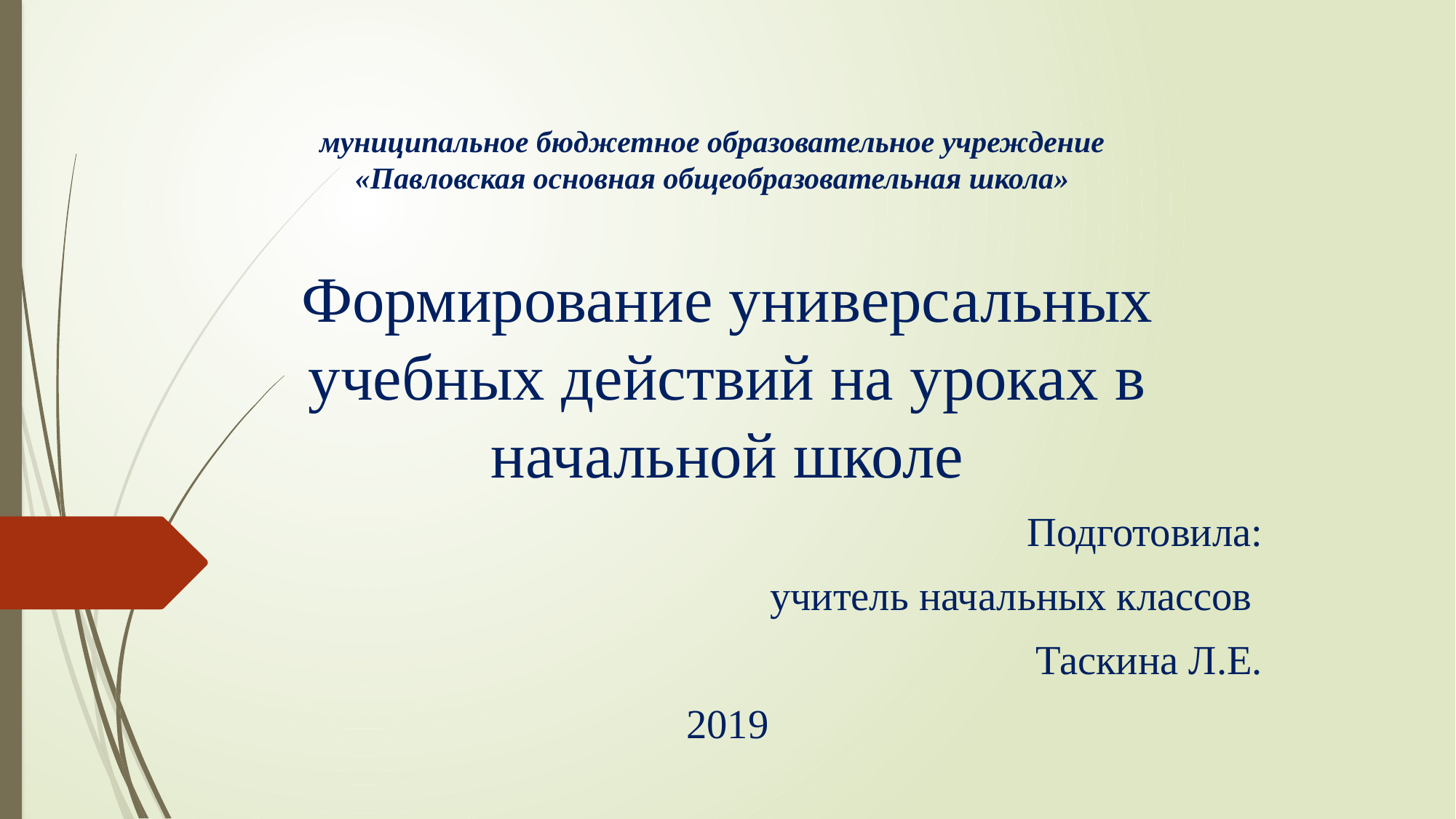

# муниципальное бюджетное образовательное учреждение «Павловская основная общеобразовательная школа»
Формирование универсальных учебных действий на уроках в начальной школе
Подготовила:
 учитель начальных классов
Таскина Л.Е.
2019